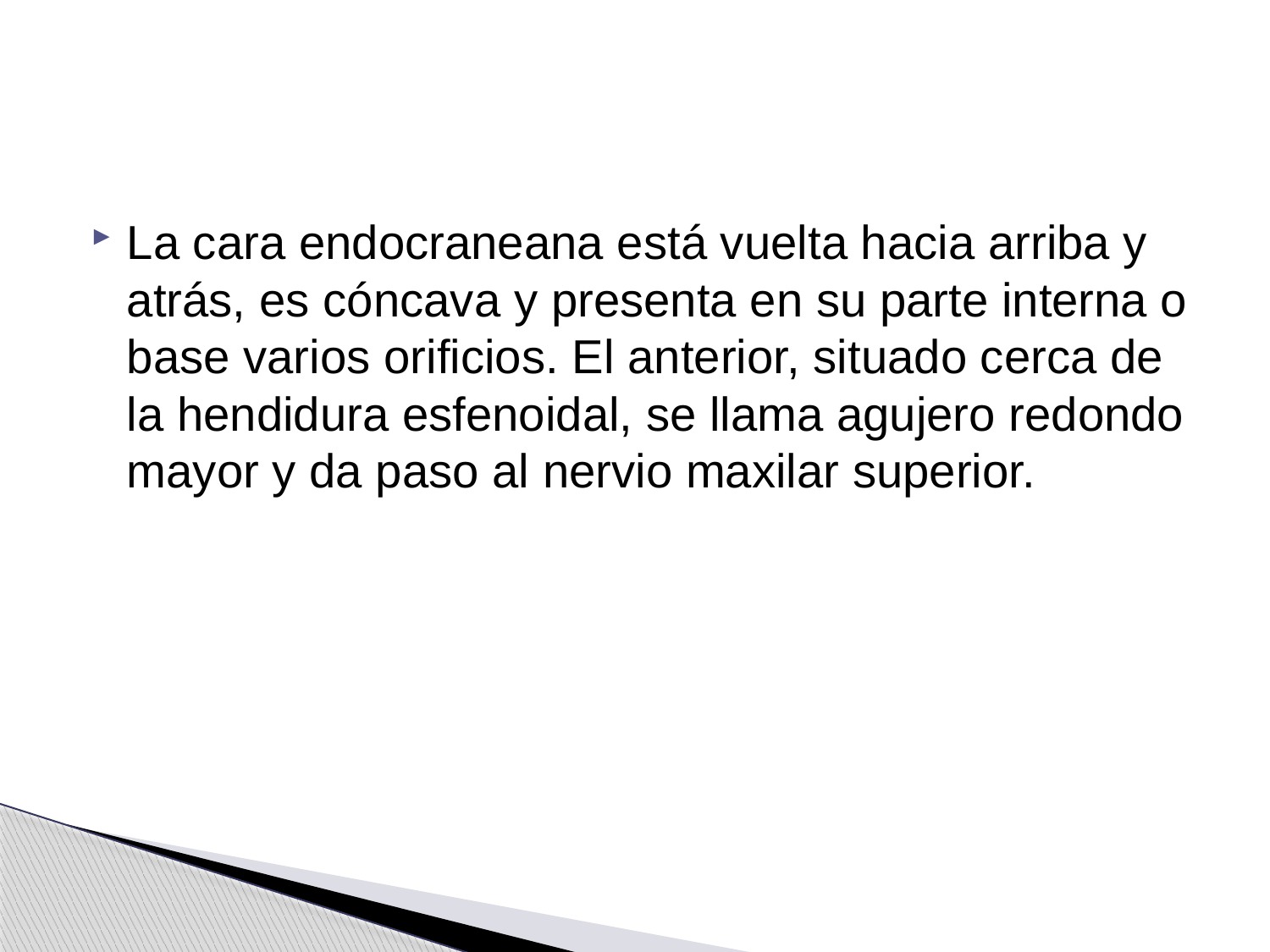

#
La cara endocraneana está vuelta hacia arriba y atrás, es cóncava y presenta en su parte interna o base varios orificios. El anterior, situado cerca de la hendidura esfenoidal, se llama agujero redondo mayor y da paso al nervio maxilar superior.